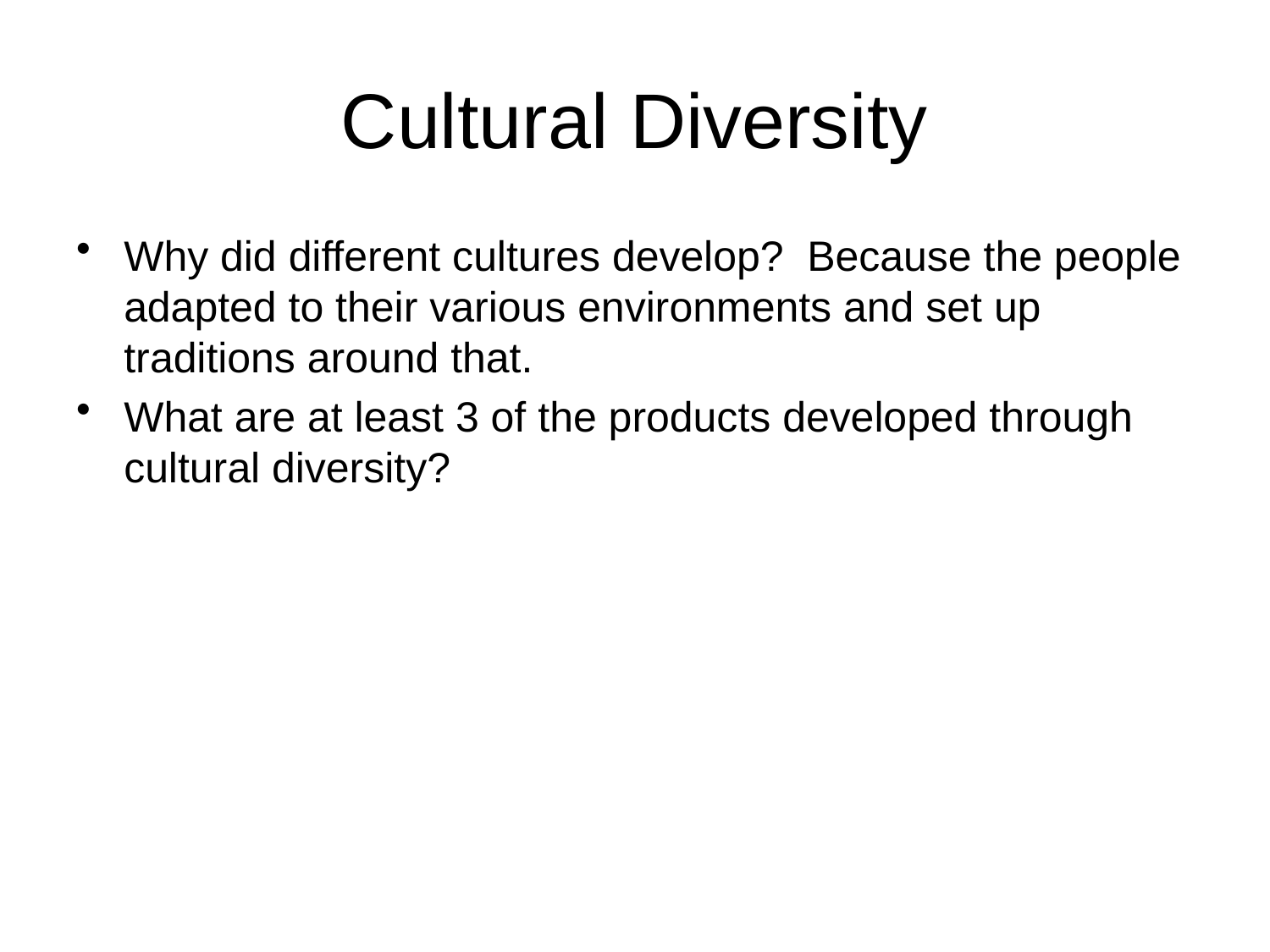

# Cultural Diversity
Why did different cultures develop?  Because the people adapted to their various environments and set up traditions around that.
What are at least 3 of the products developed through cultural diversity?